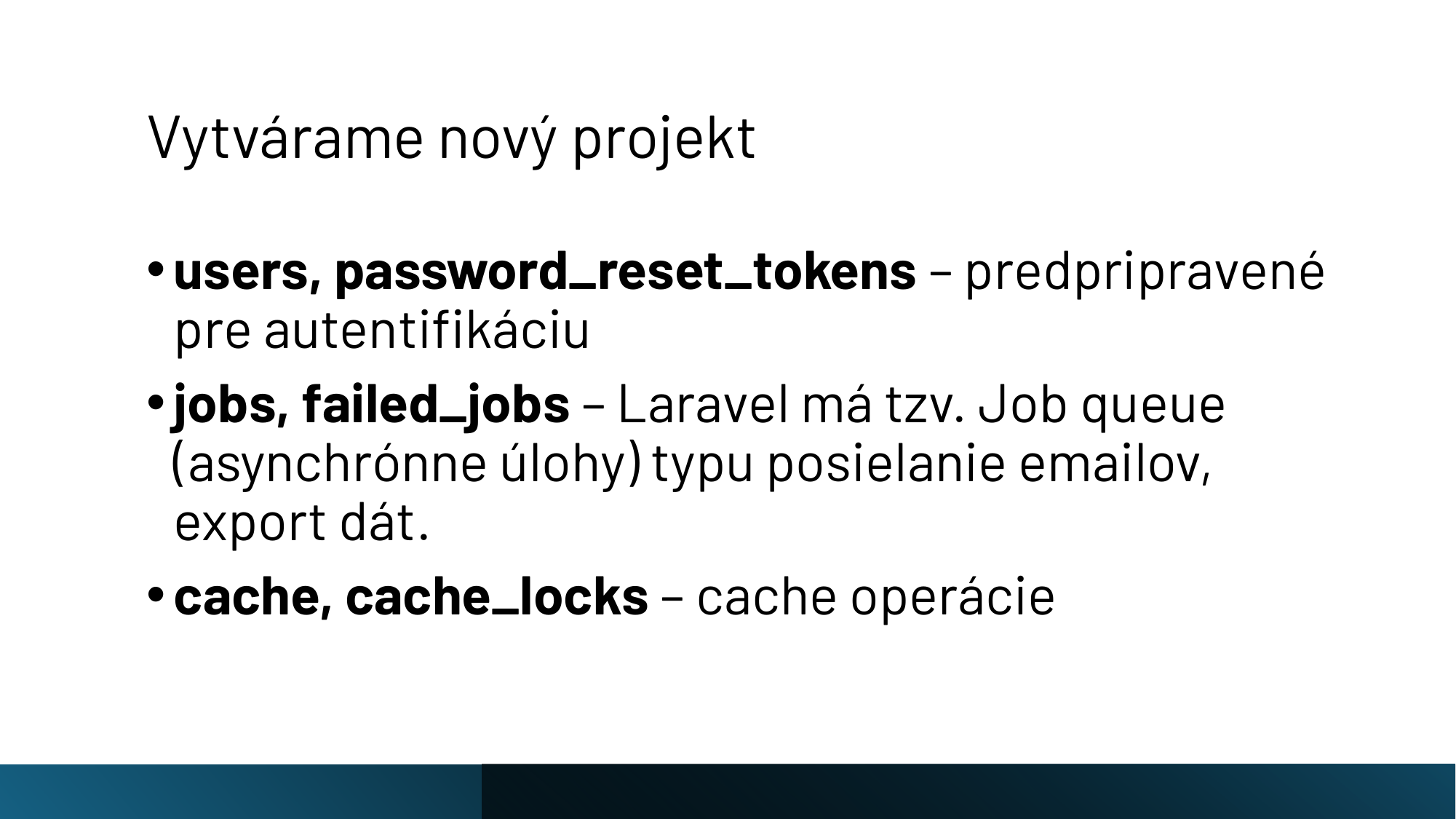

# Vytvárame nový projekt
users, password_reset_tokens – predpripravené pre autentifikáciu
jobs, failed_jobs – Laravel má tzv. Job queue (asynchrónne úlohy) typu posielanie emailov, export dát.
cache, cache_locks – cache operácie